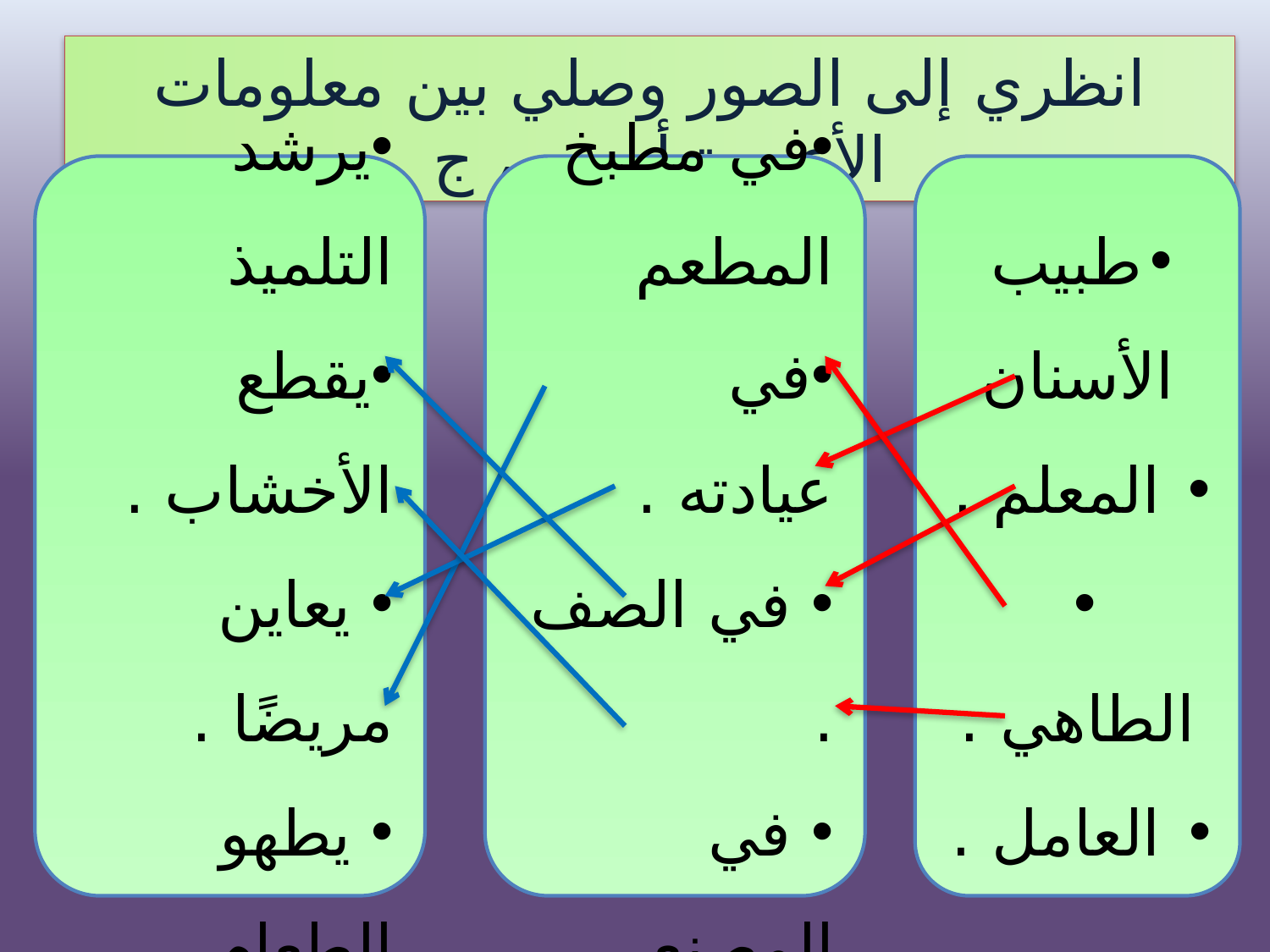

انظري إلى الصور وصلي بين معلومات الأعمدة أ ، ب ، ج
يرشد التلميذ
يقطع الأخشاب .
 يعاين مريضًا .
 يطهو الطعام .
في مطبخ المطعم
في عيادته .
 في الصف .
 في المصنع .
طبيب الأسنان
 المعلم .
 الطاهي .
 العامل .